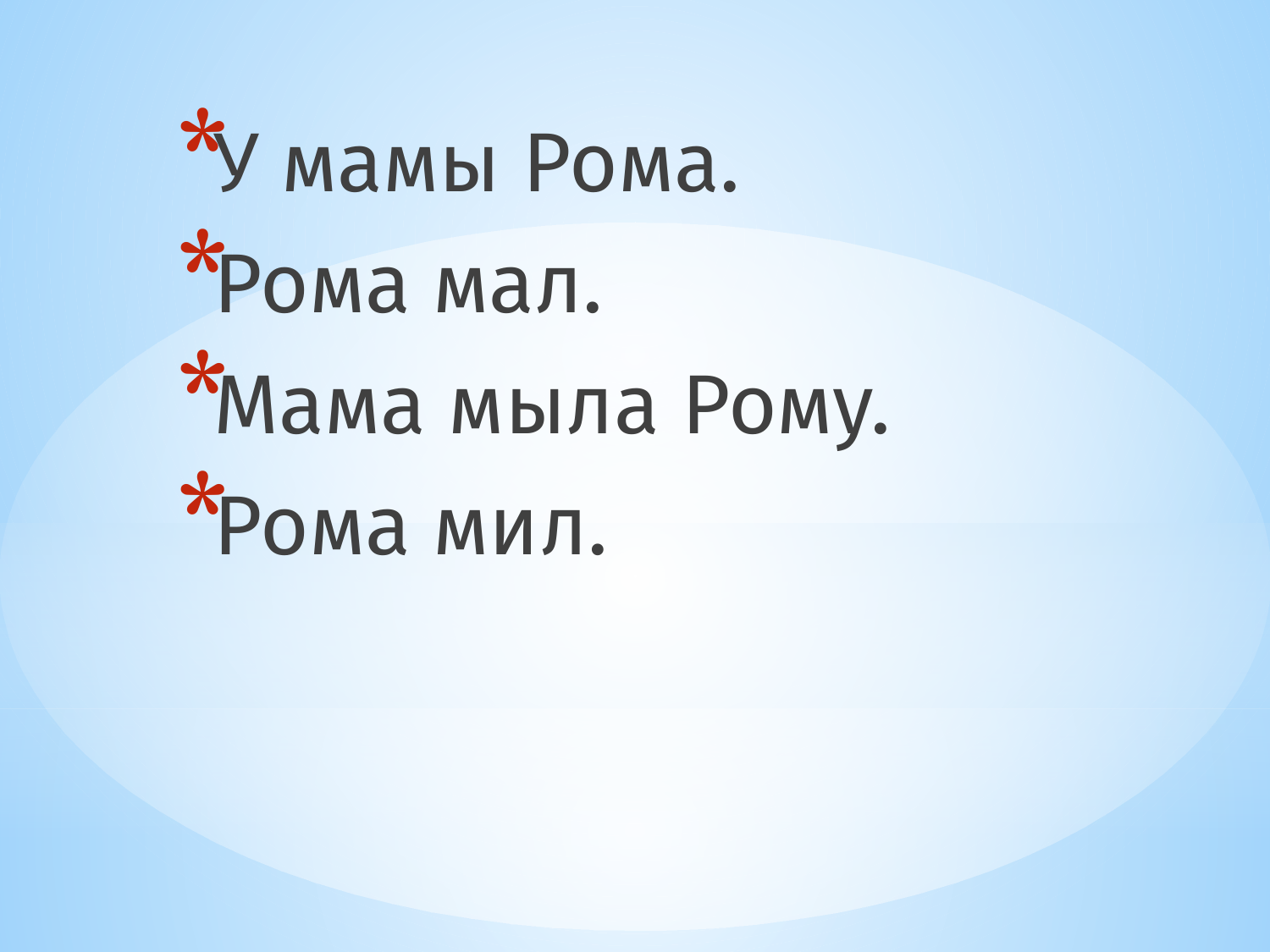

У мамы Рома.
Рома мал.
Мама мыла Рому.
Рома мил.
#